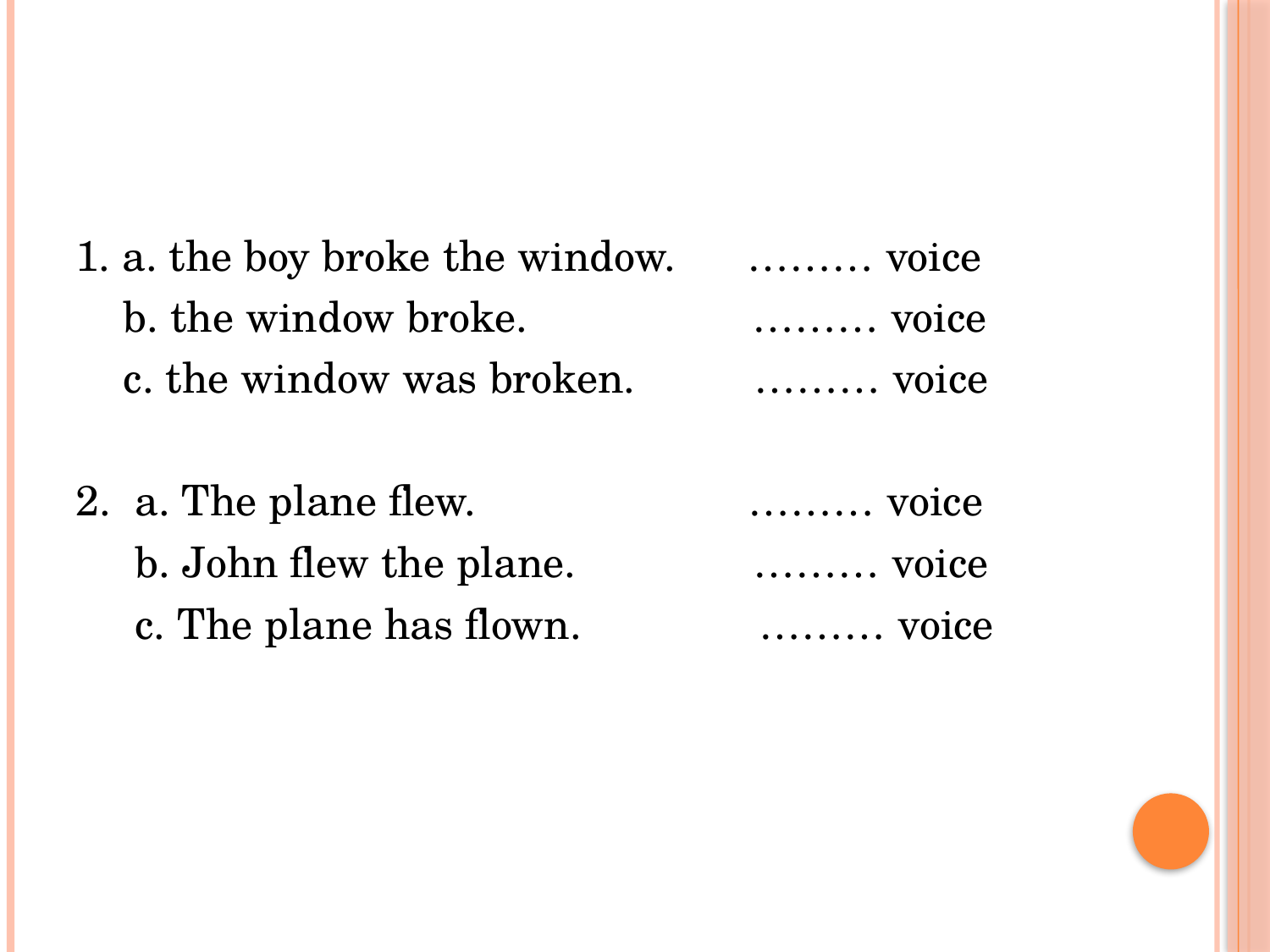

#
1. a. the boy broke the window.      ……… voice
    b. the window broke.                   ……… voice
    c. the window was broken.          ……… voice

2.  a. The plane flew.                       ……… voice
     b. John flew the plane.               ……… voice
     c. The plane has flown.               ……… voice